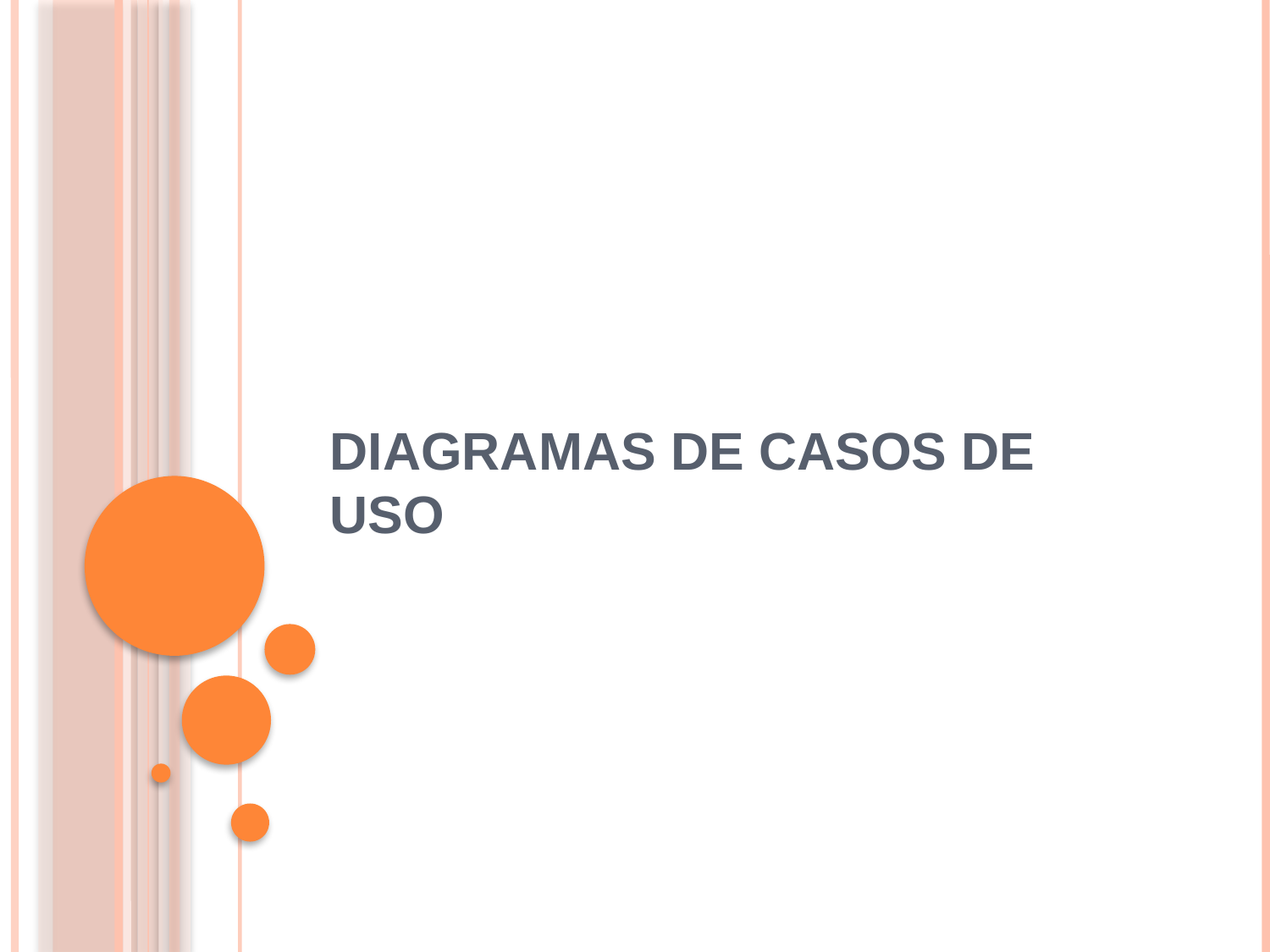

# Diagramas de Casos de Uso
4